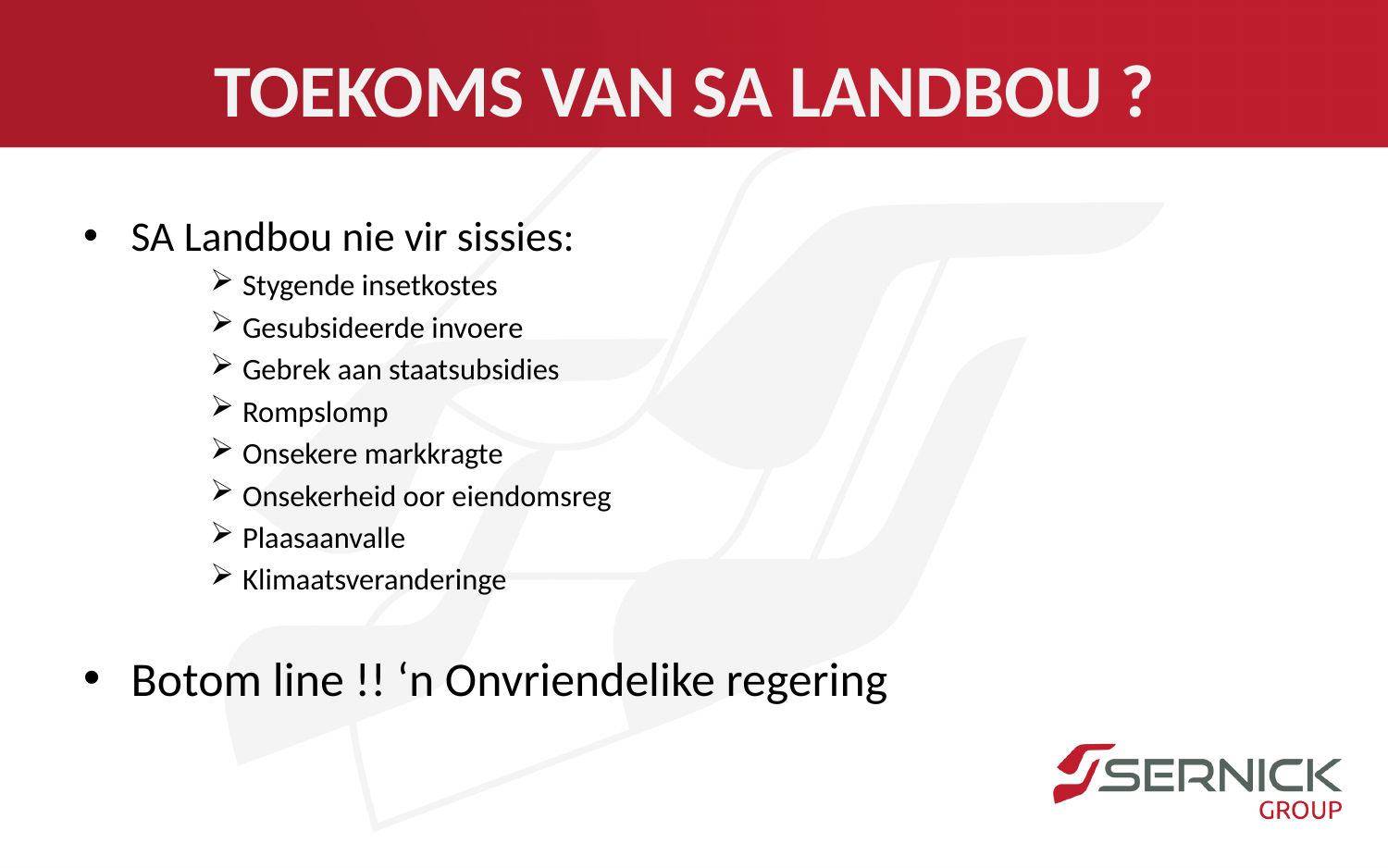

# TOEKOMS VAN SA LANDBOU ?
SA Landbou nie vir sissies:
Stygende insetkostes
Gesubsideerde invoere
Gebrek aan staatsubsidies
Rompslomp
Onsekere markkragte
Onsekerheid oor eiendomsreg
Plaasaanvalle
Klimaatsveranderinge

Botom line !! ‘n Onvriendelike regering